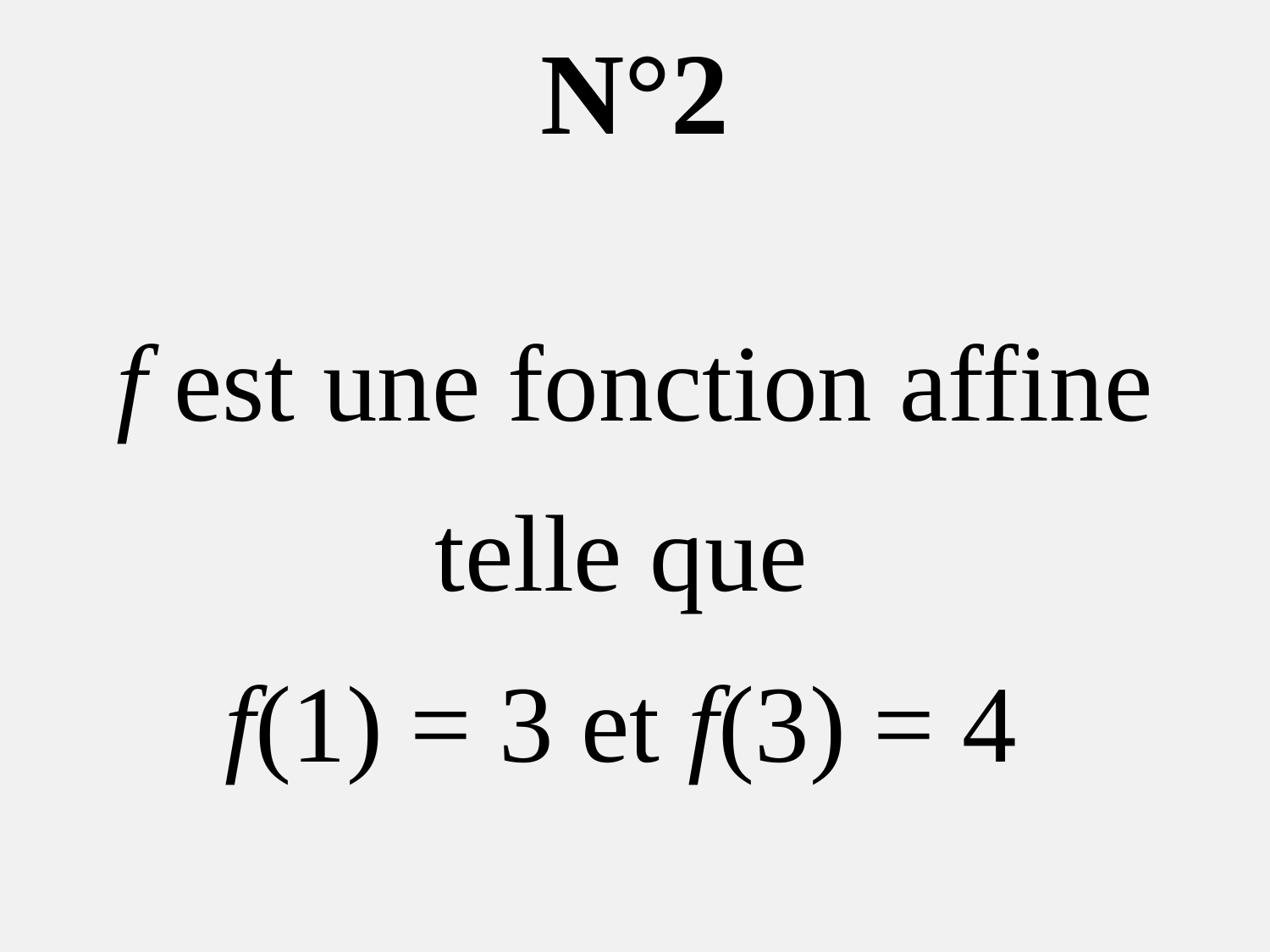

N°2
f est une fonction affine telle que
f(1) = 3 et f(3) = 4